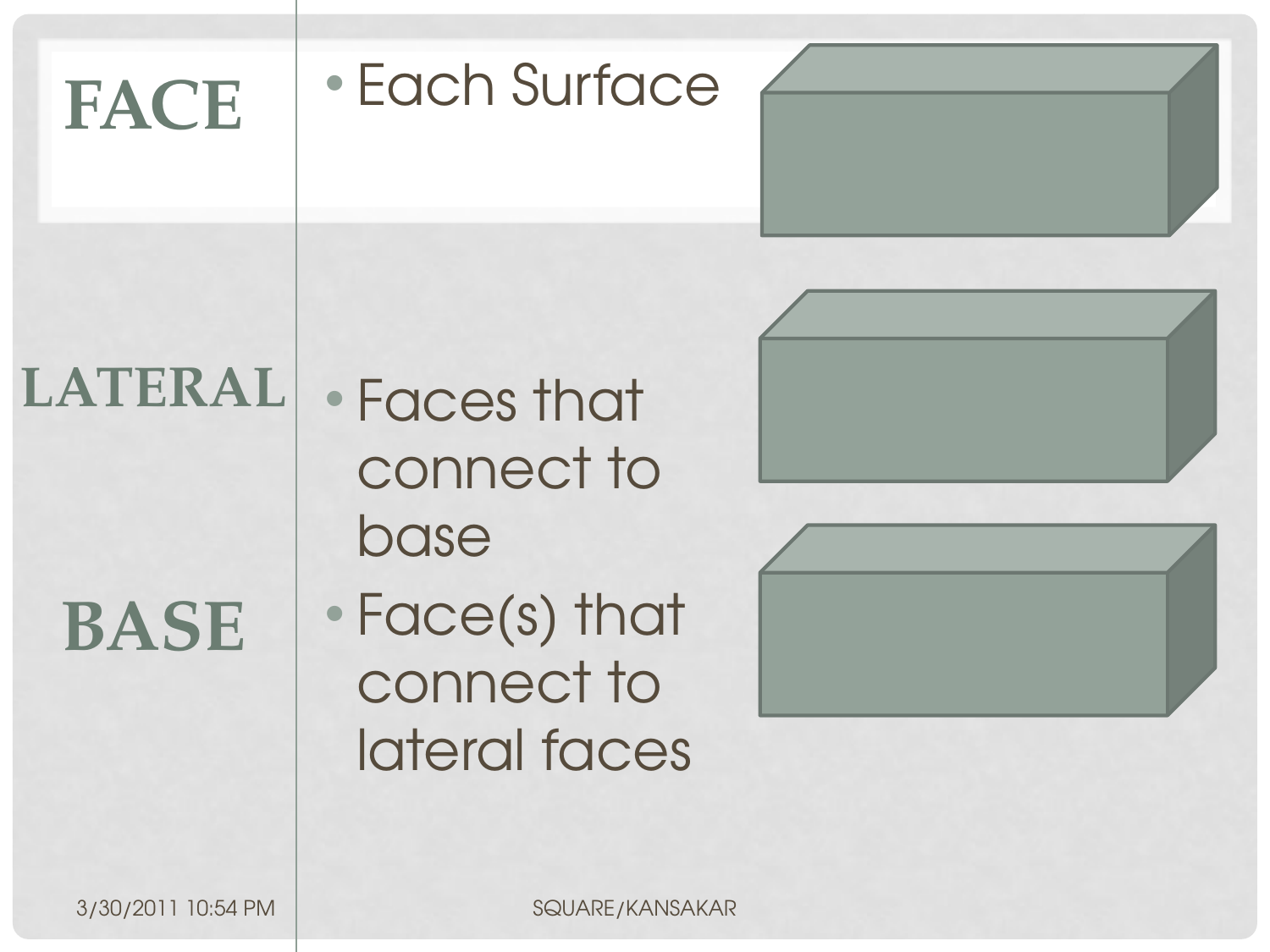

# Face
Each Surface

Faces that connect to base
Face(s) that connect to lateral faces

Lateral

base

3/30/2011 10:54 PM
SQUARE/KANSAKAR